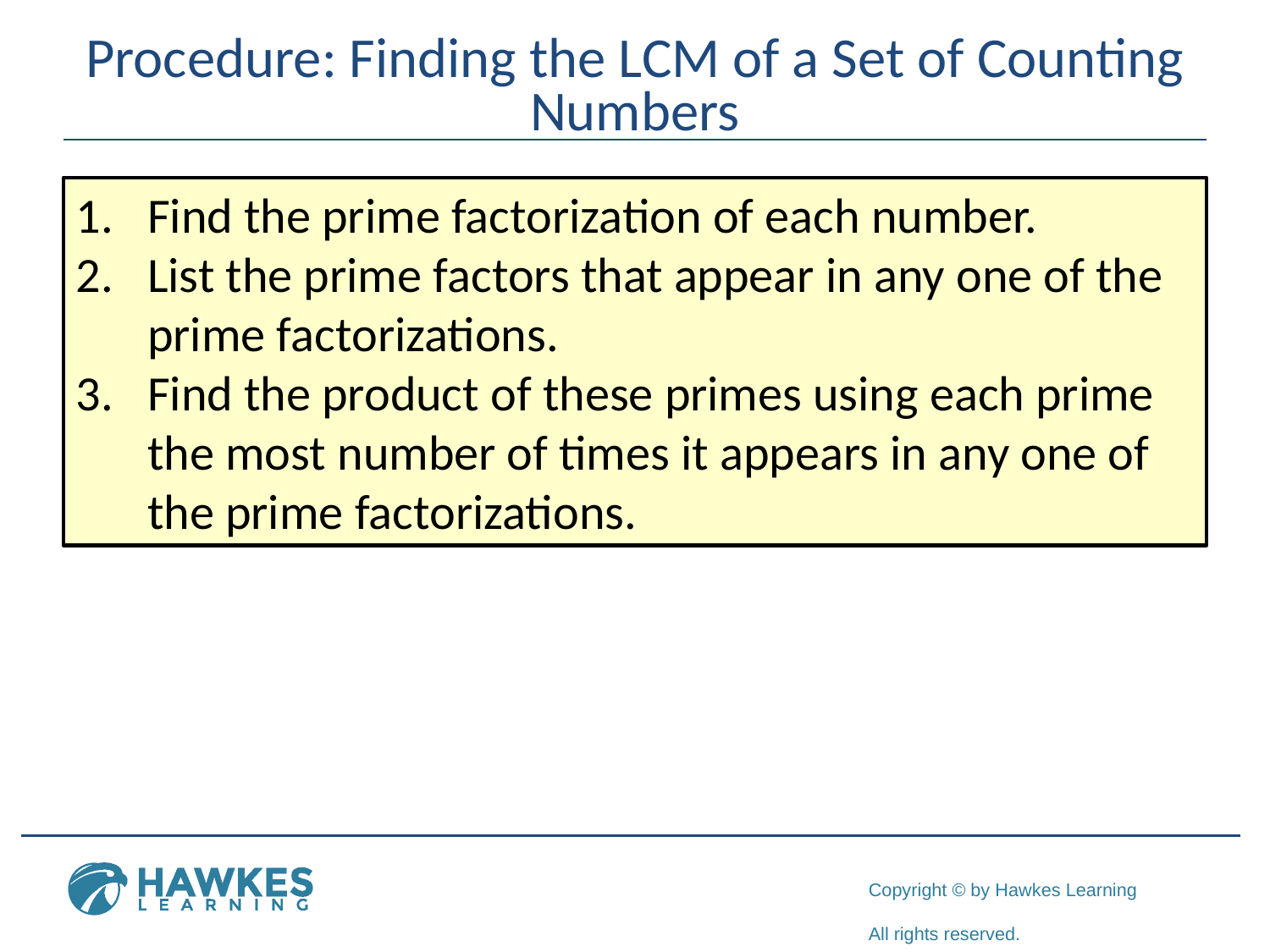

# Procedure: Finding the LCM of a Set of Counting Numbers
Find the prime factorization of each number.
List the prime factors that appear in any one of the prime factorizations.
Find the product of these primes using each prime the most number of times it appears in any one of the prime factorizations.